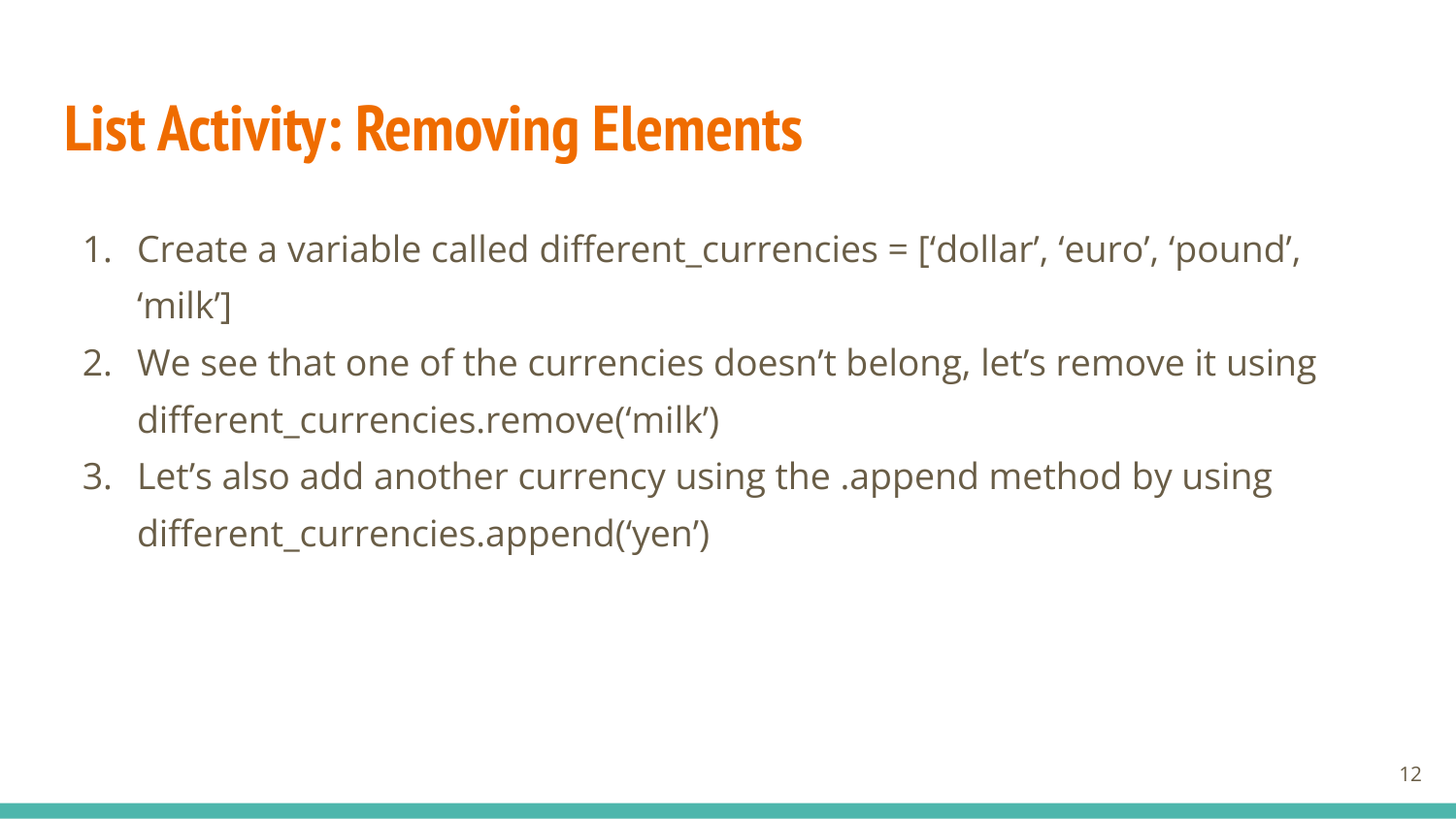

# List Activity: Removing Elements
Create a variable called different_currencies = [‘dollar’, ‘euro’, ‘pound’, ‘milk’]
We see that one of the currencies doesn’t belong, let’s remove it using different_currencies.remove(‘milk’)
Let’s also add another currency using the .append method by using different_currencies.append(‘yen’)
12